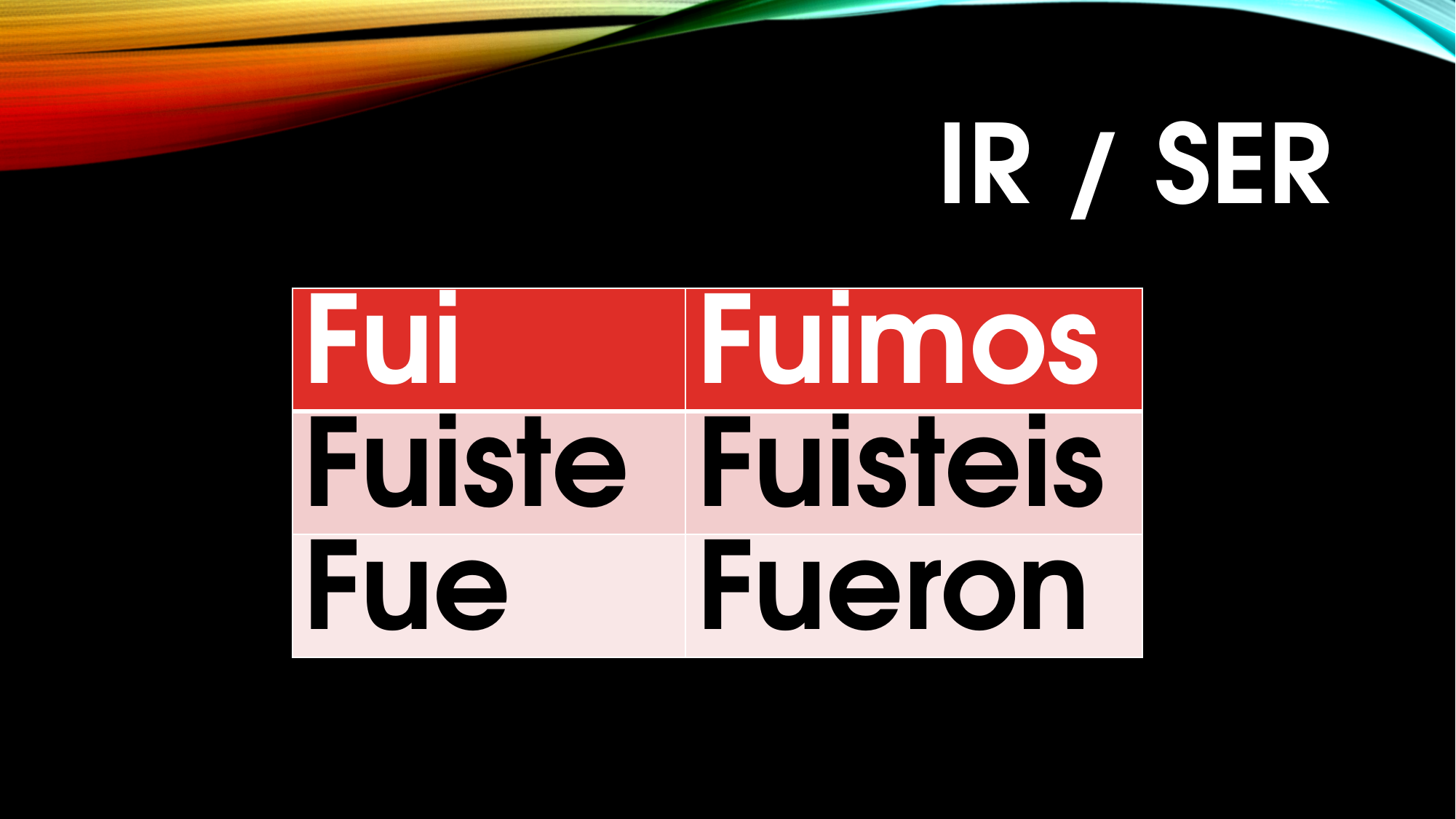

# Ir / ser
| Fui | Fuimos |
| --- | --- |
| Fuiste | Fuisteis |
| Fue | Fueron |